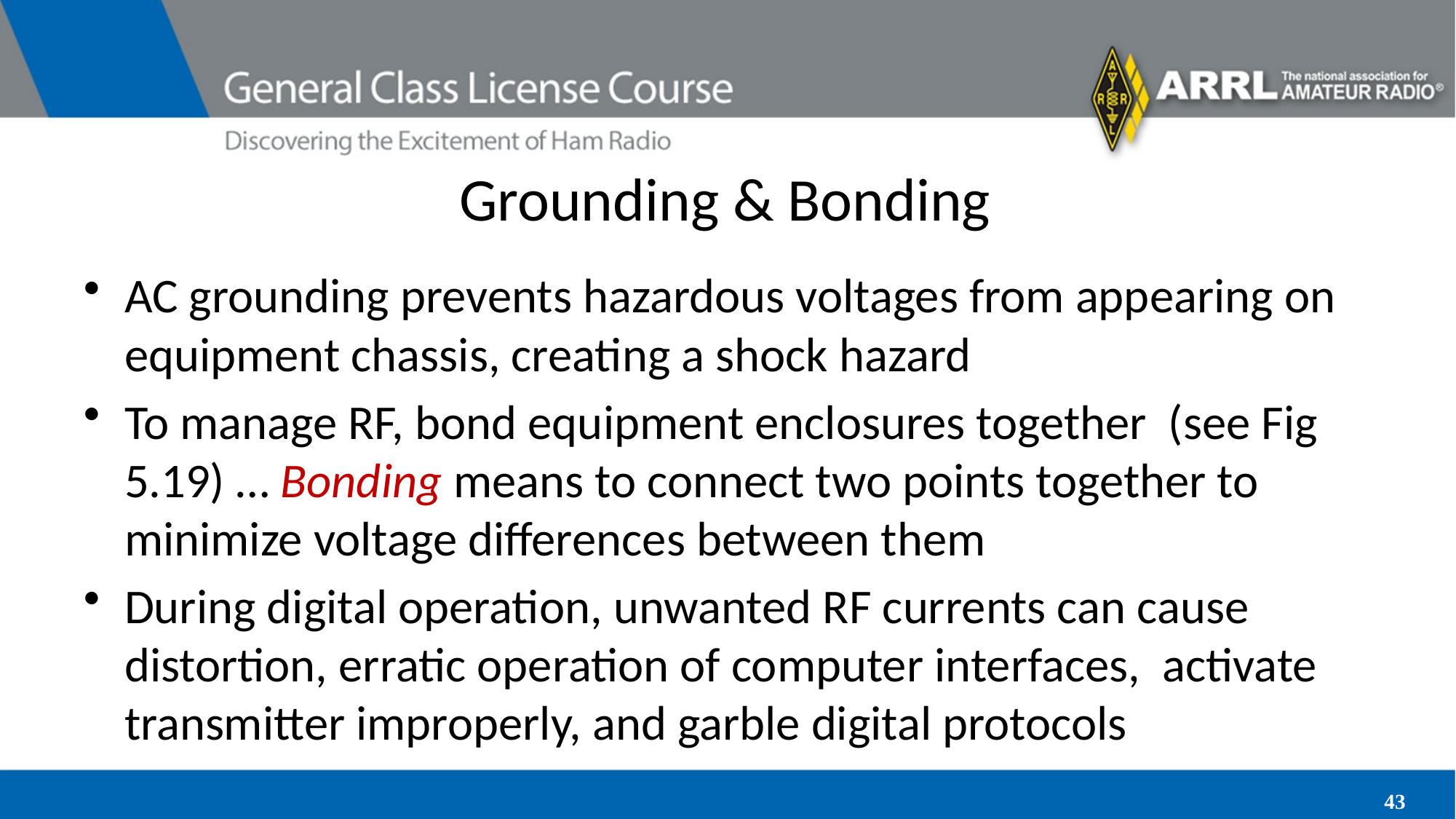

# Grounding & Bonding
AC grounding prevents hazardous voltages from appearing on equipment chassis, creating a shock hazard
To manage RF, bond equipment enclosures together  (see Fig 5.19) … Bonding means to connect two points together to minimize voltage differences between them
During digital operation, unwanted RF currents can cause distortion, erratic operation of computer interfaces,  activate transmitter improperly, and garble digital protocols